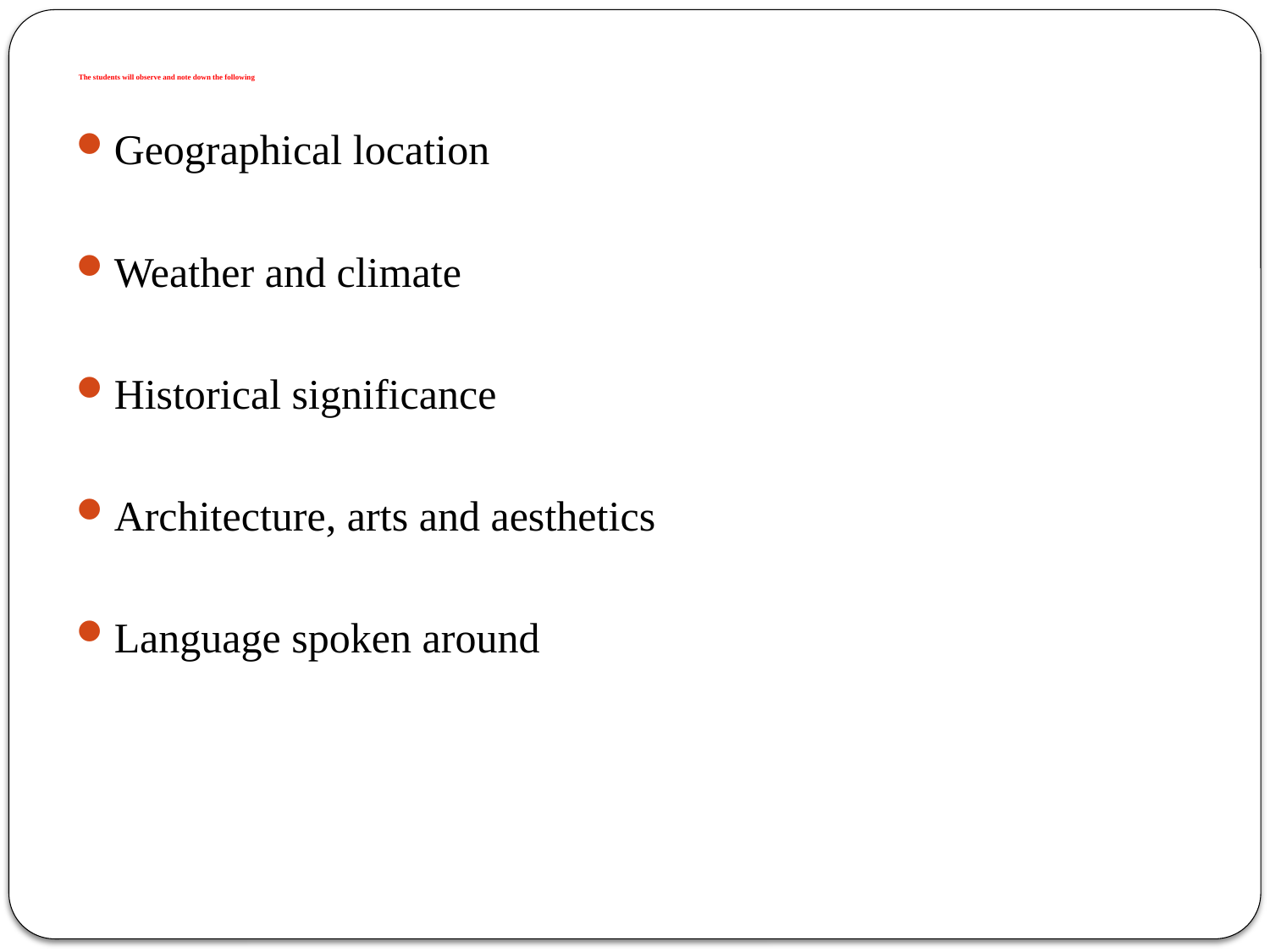

# The students will observe and note down the following
Geographical location

Weather and climate

Historical significance

Architecture, arts and aesthetics

Language spoken around